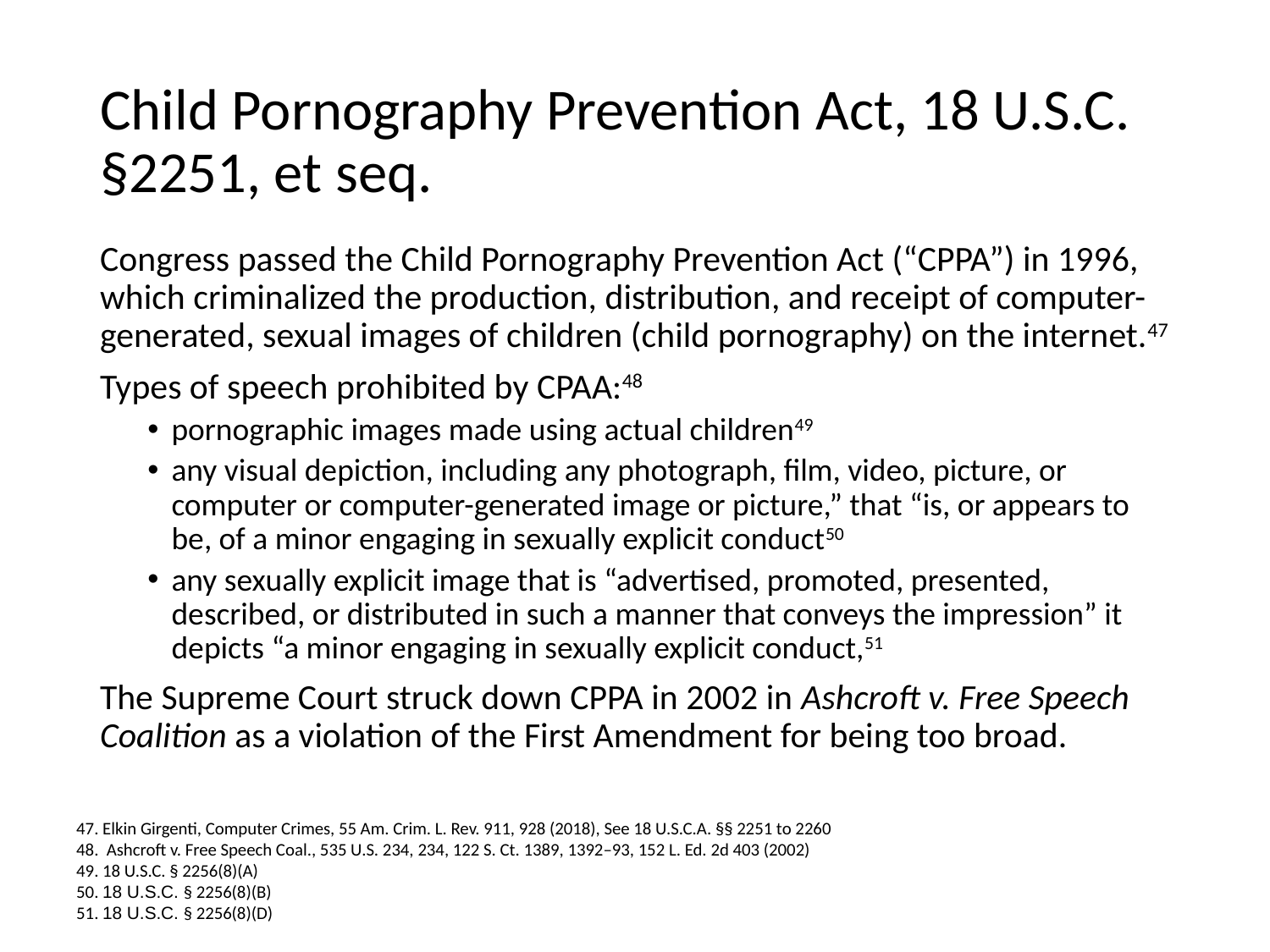

# Child Pornography Prevention Act, 18 U.S.C. §2251, et seq.
Congress passed the Child Pornography Prevention Act (“CPPA”) in 1996, which criminalized the production, distribution, and receipt of computer-generated, sexual images of children (child pornography) on the internet.47
Types of speech prohibited by CPAA:48
pornographic images made using actual children49
any visual depiction, including any photograph, film, video, picture, or computer or computer-generated image or picture,” that “is, or appears to be, of a minor engaging in sexually explicit conduct50
any sexually explicit image that is “advertised, promoted, presented, described, or distributed in such a manner that conveys the impression” it depicts “a minor engaging in sexually explicit conduct,51
The Supreme Court struck down CPPA in 2002 in Ashcroft v. Free Speech Coalition as a violation of the First Amendment for being too broad.

47. Elkin Girgenti, Computer Crimes, 55 Am. Crim. L. Rev. 911, 928 (2018), See 18 U.S.C.A. §§ 2251 to 2260
48.  Ashcroft v. Free Speech Coal., 535 U.S. 234, 234, 122 S. Ct. 1389, 1392–93, 152 L. Ed. 2d 403 (2002)
49. 18 U.S.C. § 2256(8)(A)
50. 18 U.S.C. § 2256(8)(B)
51. 18 U.S.C. § 2256(8)(D)